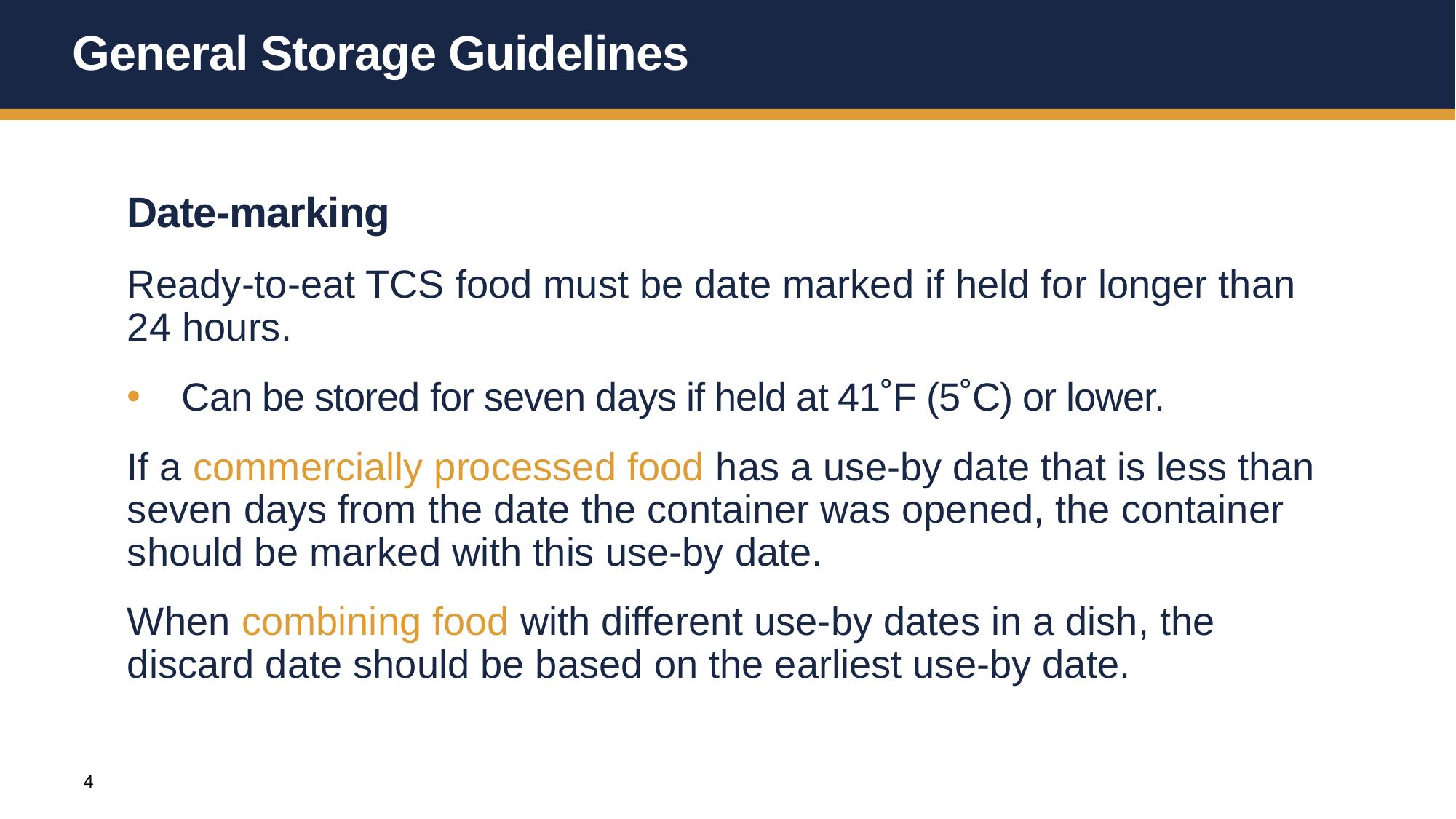

# General Storage Guidelines
Date-marking
Ready-to-eat TCS food must be date marked if held for longer than 24 hours.
Can be stored for seven days if held at 41˚F (5˚C) or lower.
If a commercially processed food has a use-by date that is less than seven days from the date the container was opened, the container should be marked with this use-by date.
When combining food with different use-by dates in a dish, the discard date should be based on the earliest use-by date.
4